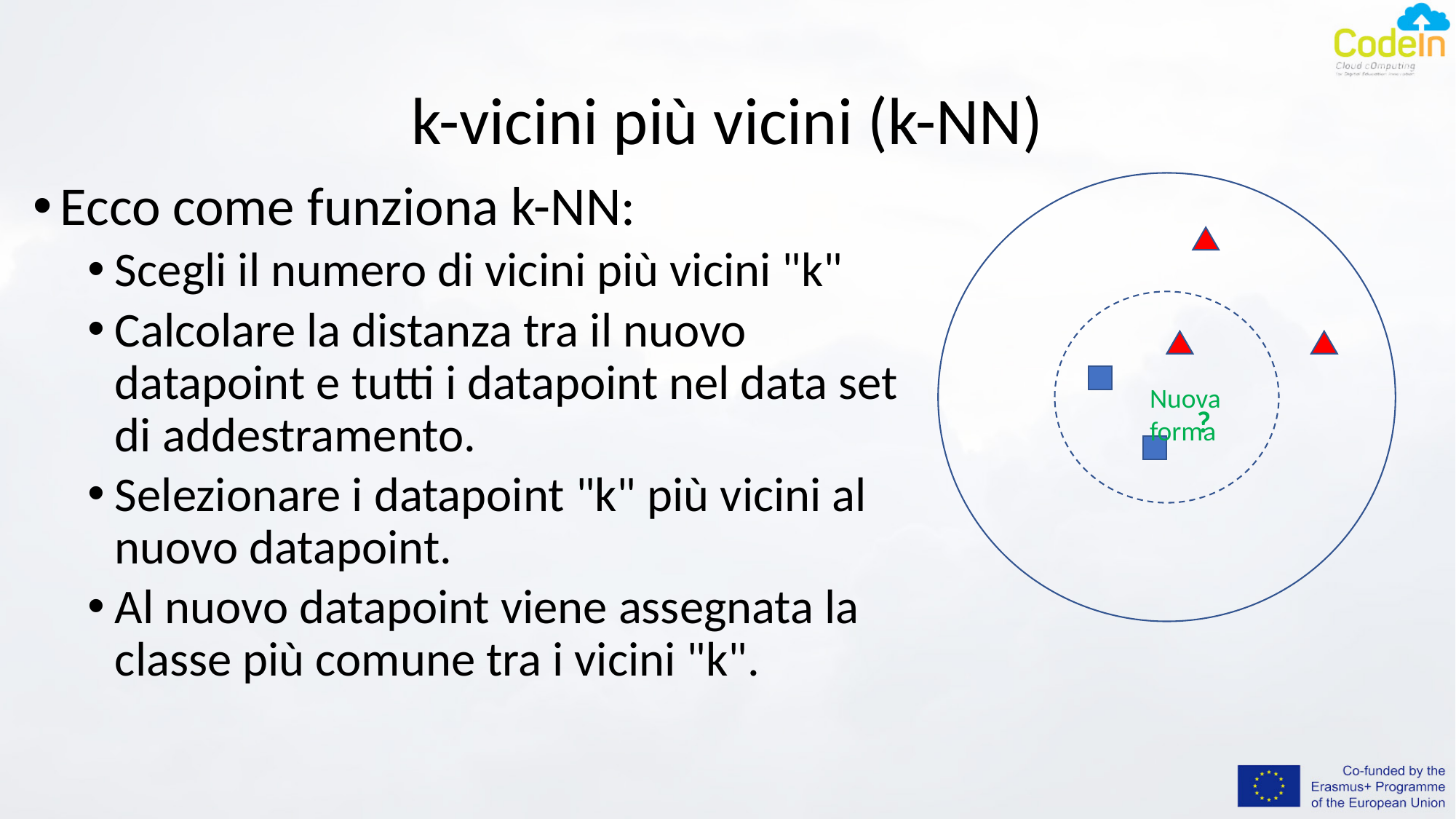

# k-vicini più vicini (k-NN)
Ecco come funziona k-NN:
Scegli il numero di vicini più vicini "k"
Calcolare la distanza tra il nuovo datapoint e tutti i datapoint nel data set di addestramento.
Selezionare i datapoint "k" più vicini al nuovo datapoint.
Al nuovo datapoint viene assegnata la classe più comune tra i vicini "k".

Nuova forma
?